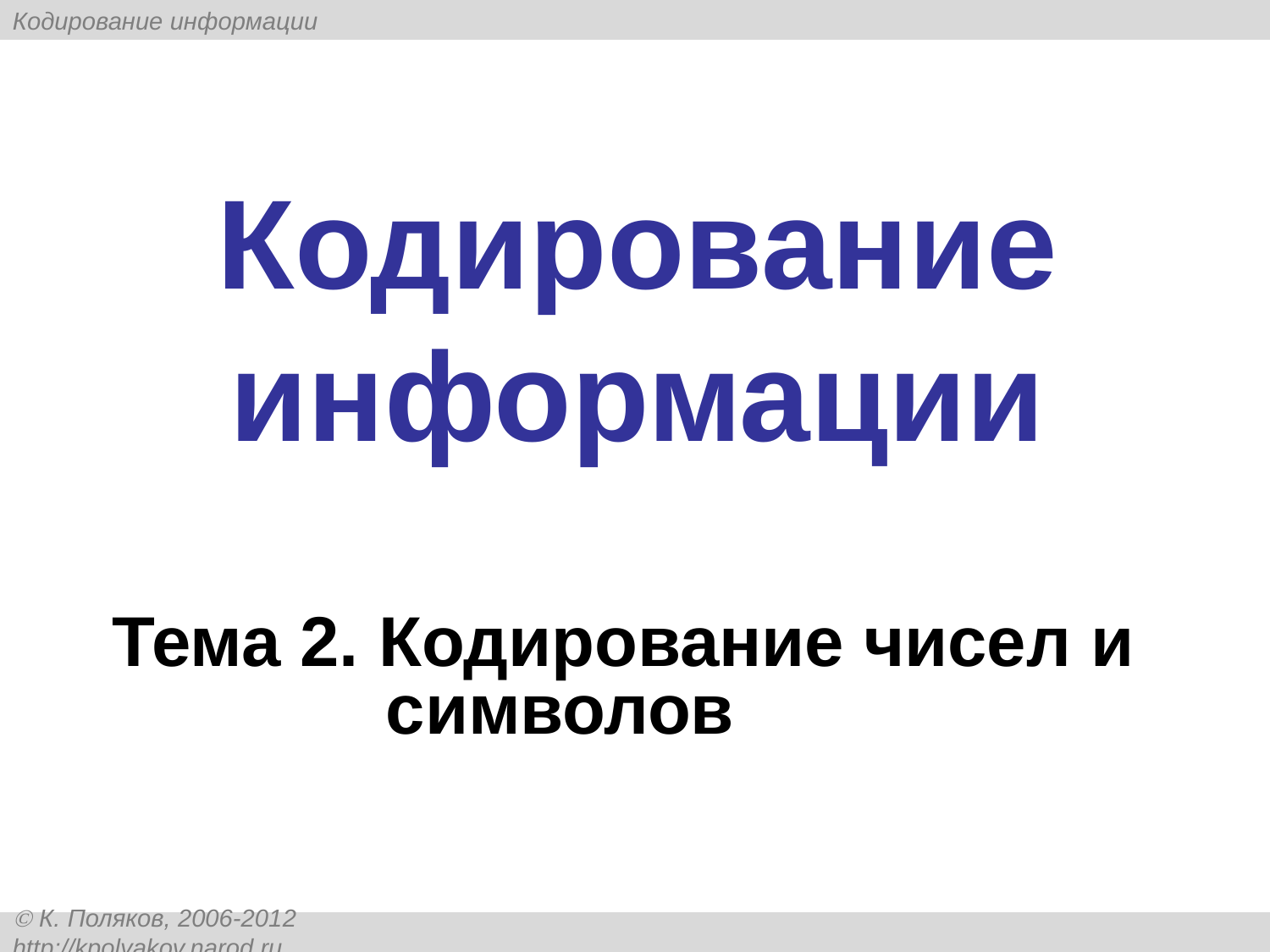

# Кодирование информации
Тема 2. Кодирование чисел и символов